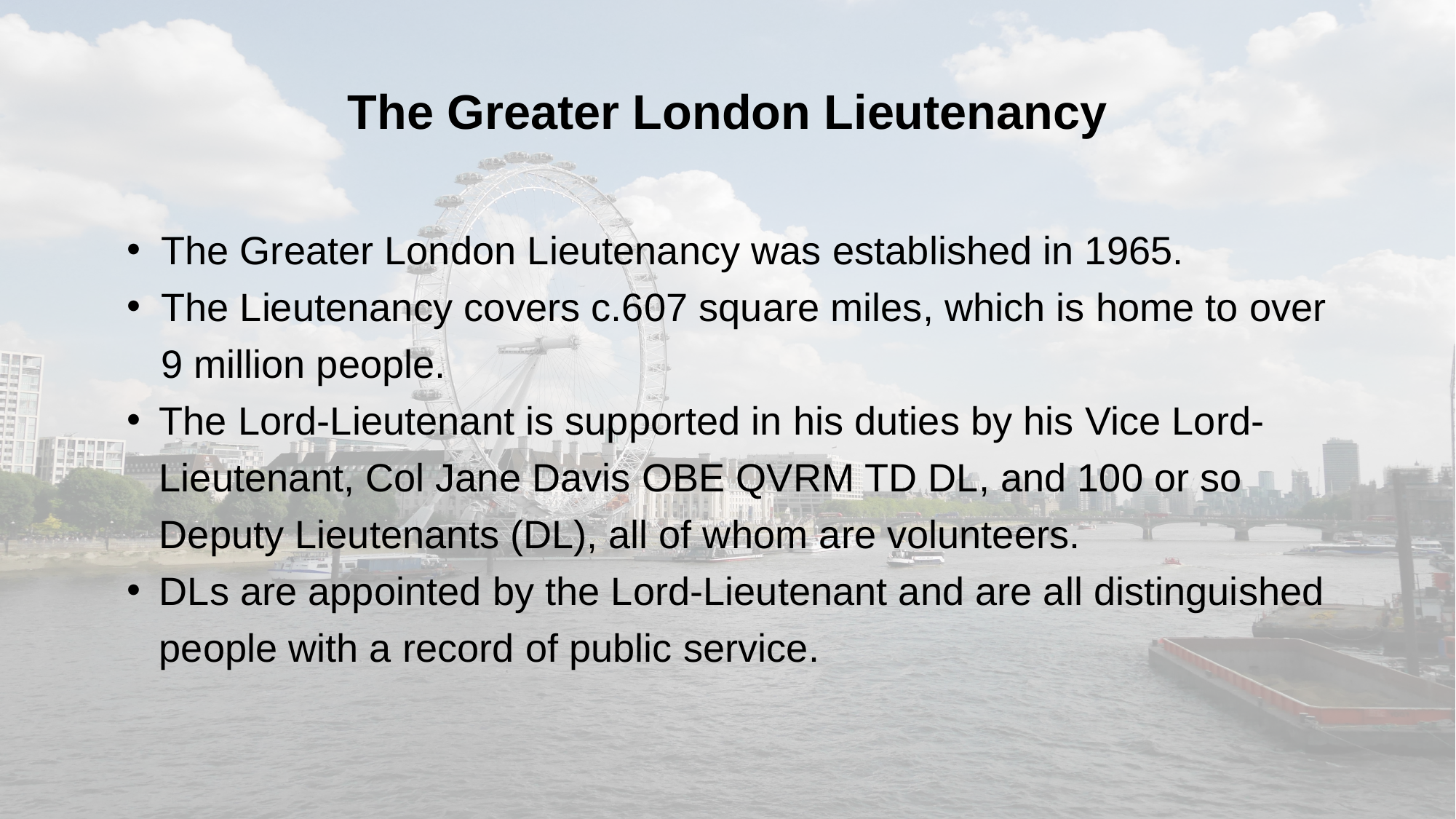

# The Greater London Lieutenancy
The Greater London Lieutenancy was established in 1965.
The Lieutenancy covers c.607 square miles, which is home to over 9 million people.
The Lord-Lieutenant is supported in his duties by his Vice Lord-Lieutenant, Col Jane Davis OBE QVRM TD DL, and 100 or so Deputy Lieutenants (DL), all of whom are volunteers.
DLs are appointed by the Lord-Lieutenant and are all distinguished people with a record of public service.